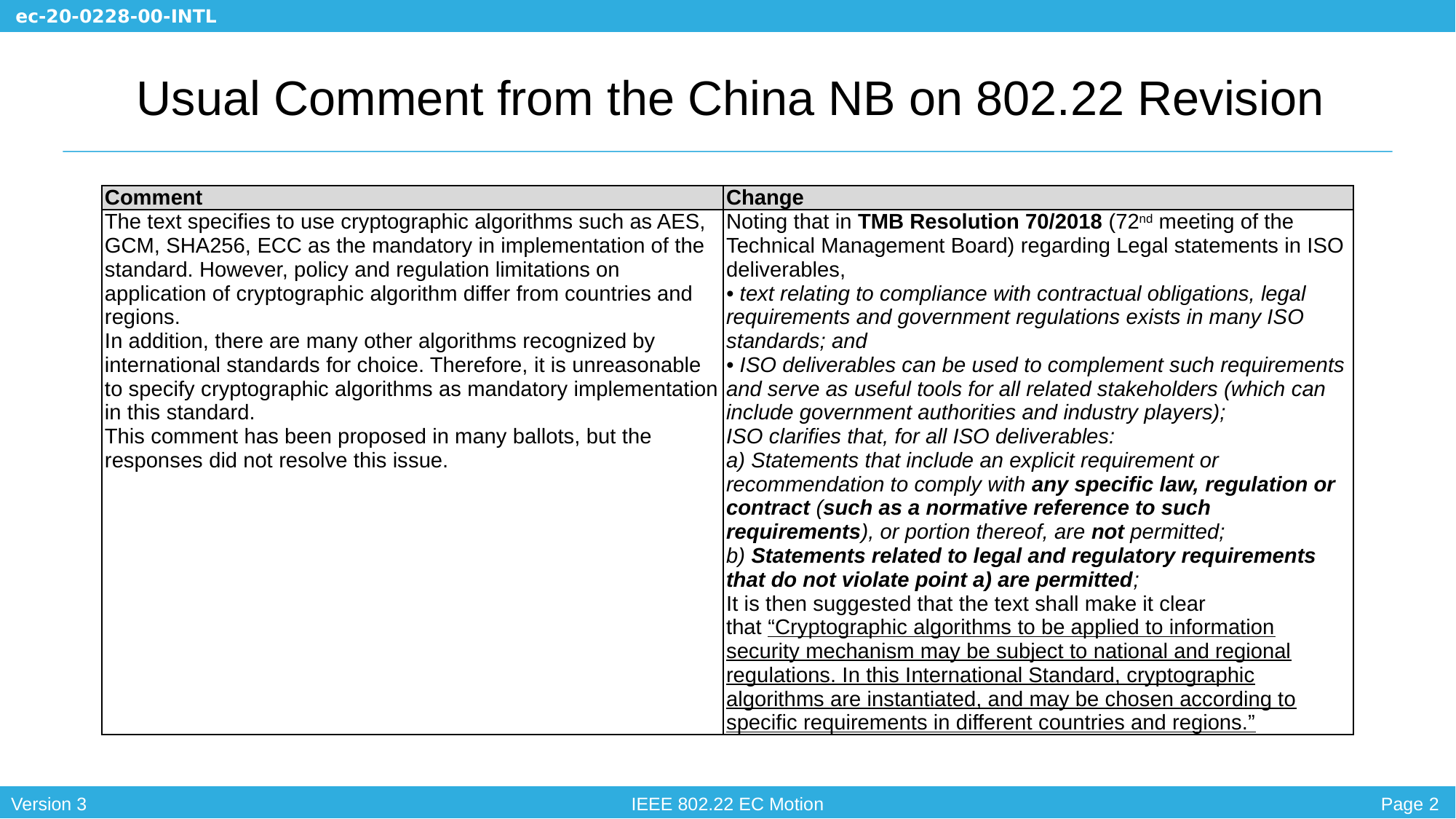

# Usual Comment from the China NB on 802.22 Revision
| Comment | Change |
| --- | --- |
| The text specifies to use cryptographic algorithms such as AES, GCM, SHA256, ECC as the mandatory in implementation of the standard. However, policy and regulation limitations on application of cryptographic algorithm differ from countries and regions. In addition, there are many other algorithms recognized by international standards for choice. Therefore, it is unreasonable to specify cryptographic algorithms as mandatory implementation in this standard. This comment has been proposed in many ballots, but the responses did not resolve this issue. | Noting that in TMB Resolution 70/2018 (72nd meeting of the Technical Management Board) regarding Legal statements in ISO deliverables, • text relating to compliance with contractual obligations, legal requirements and government regulations exists in many ISO standards; and • ISO deliverables can be used to complement such requirements and serve as useful tools for all related stakeholders (which can include government authorities and industry players); ISO clarifies that, for all ISO deliverables: a) Statements that include an explicit requirement or recommendation to comply with any specific law, regulation or contract (such as a normative reference to such requirements), or portion thereof, are not permitted; b) Statements related to legal and regulatory requirements that do not violate point a) are permitted; It is then suggested that the text shall make it clear that “Cryptographic algorithms to be applied to information security mechanism may be subject to national and regional regulations. In this International Standard, cryptographic algorithms are instantiated, and may be chosen according to specific requirements in different countries and regions.” |